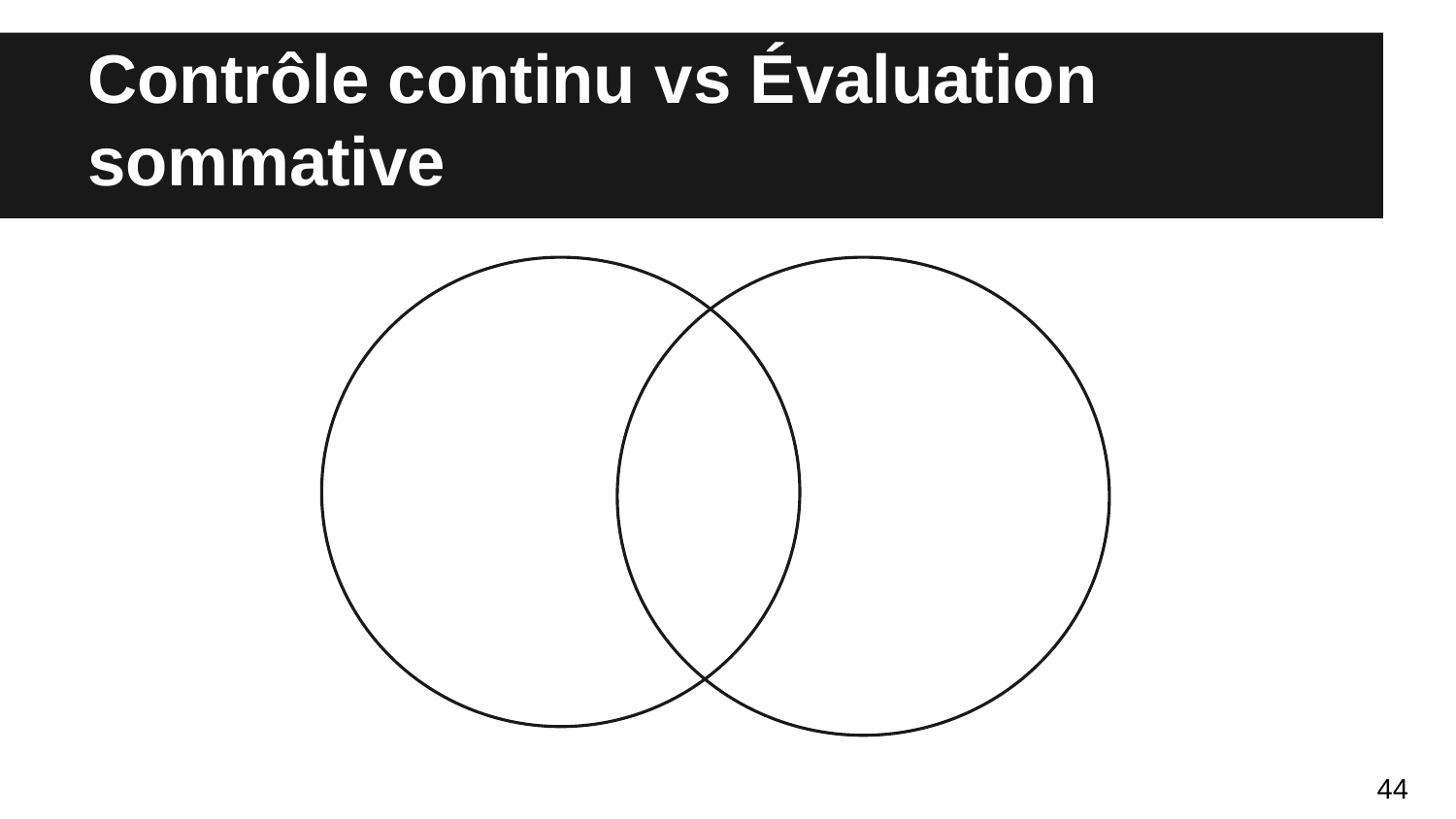

# Contrôle continu vs Évaluation sommative

44